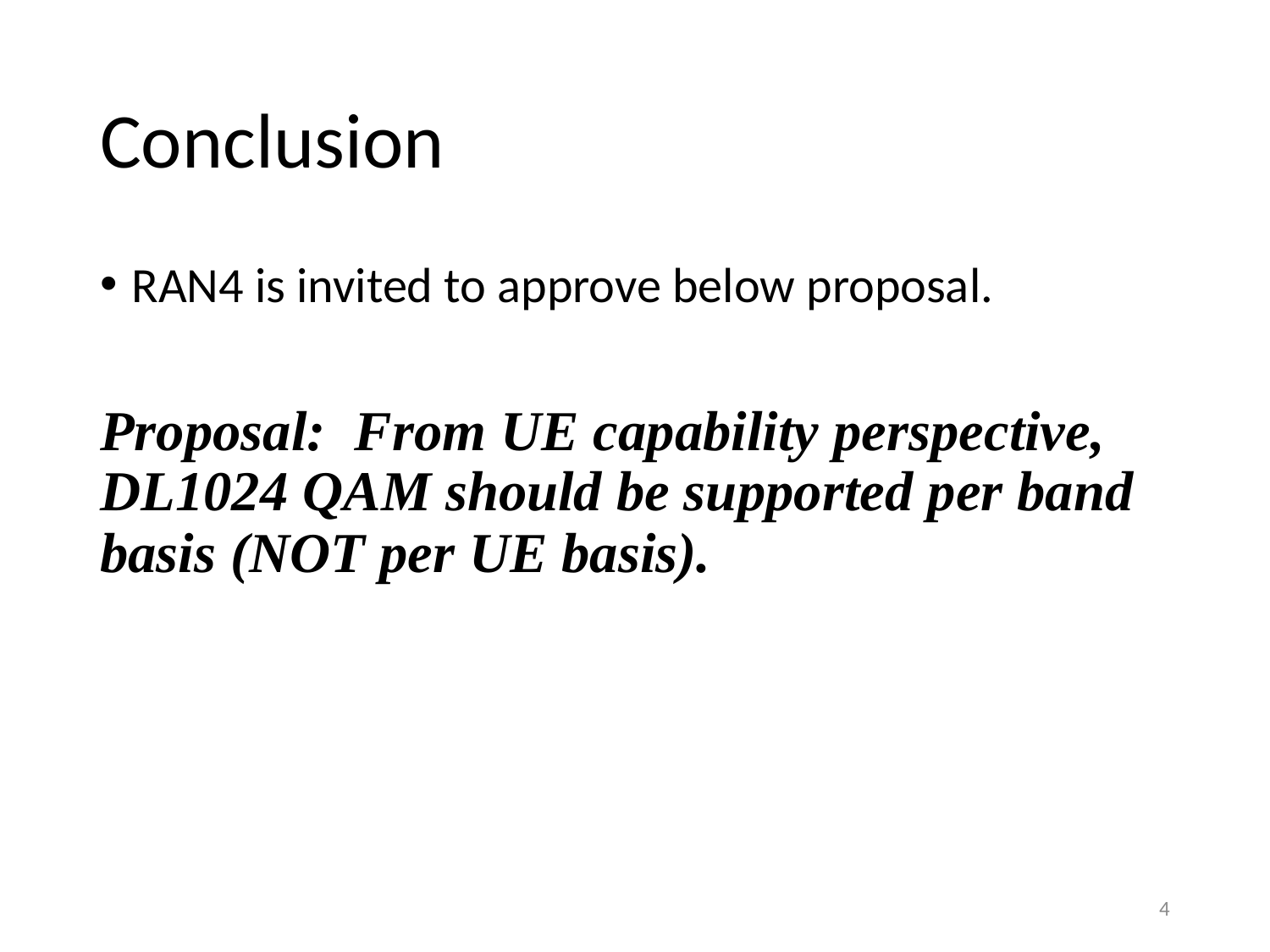

# Conclusion
RAN4 is invited to approve below proposal.

Proposal:  From UE capability perspective, DL1024 QAM should be supported per band basis (NOT per UE basis).

4